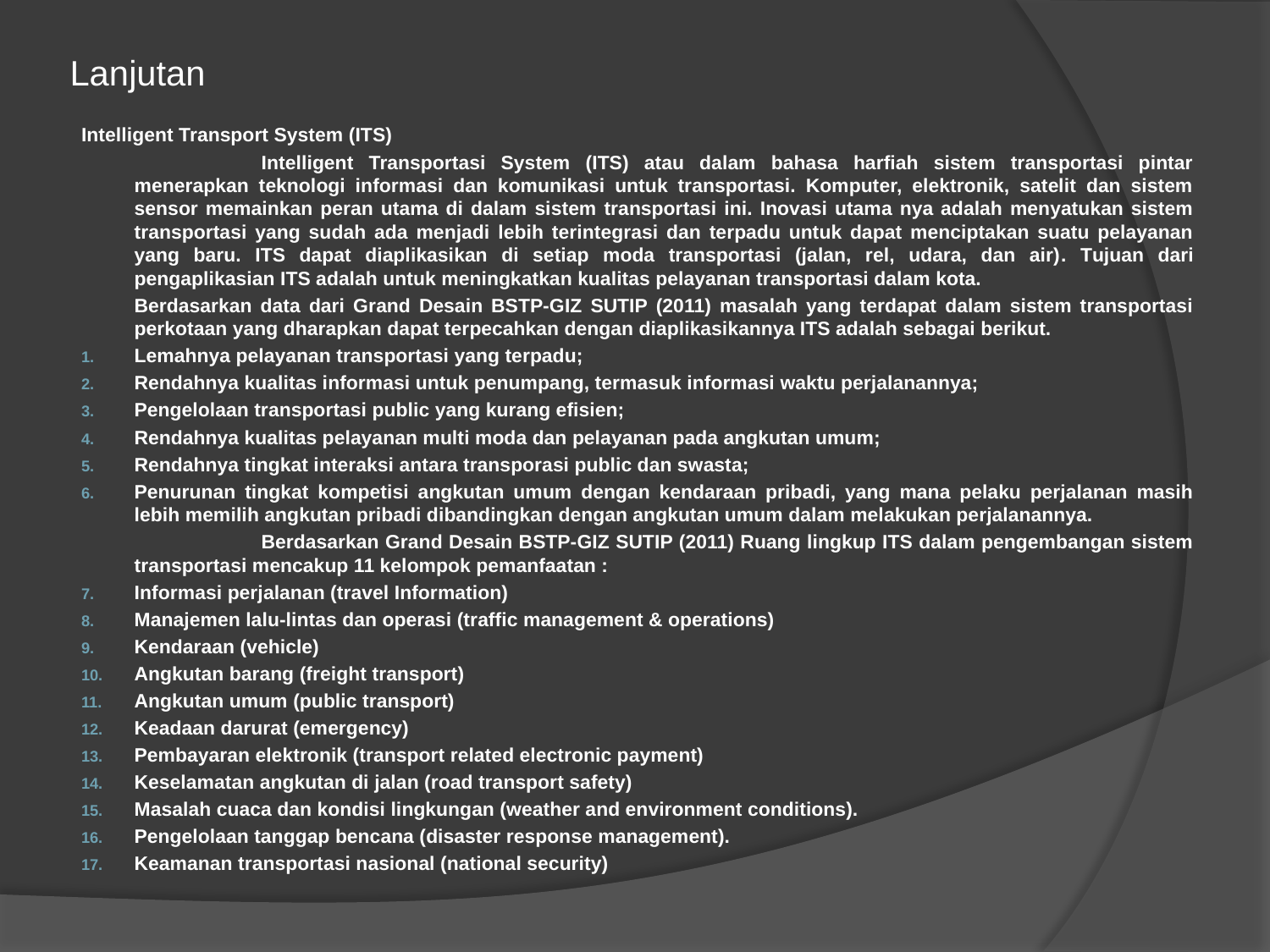

# Lanjutan
Intelligent Transport System (ITS)
		Intelligent Transportasi System (ITS) atau dalam bahasa harfiah sistem transportasi pintar menerapkan teknologi informasi dan komunikasi untuk transportasi. Komputer, elektronik, satelit dan sistem sensor memainkan peran utama di dalam sistem transportasi ini. Inovasi utama nya adalah menyatukan sistem transportasi yang sudah ada menjadi lebih terintegrasi dan terpadu untuk dapat menciptakan suatu pelayanan yang baru. ITS dapat diaplikasikan di setiap moda transportasi (jalan, rel, udara, dan air). Tujuan dari pengaplikasian ITS adalah untuk meningkatkan kualitas pelayanan transportasi dalam kota.
	Berdasarkan data dari Grand Desain BSTP-GIZ SUTIP (2011) masalah yang terdapat dalam sistem transportasi perkotaan yang dharapkan dapat terpecahkan dengan diaplikasikannya ITS adalah sebagai berikut.
Lemahnya pelayanan transportasi yang terpadu;
Rendahnya kualitas informasi untuk penumpang, termasuk informasi waktu perjalanannya;
Pengelolaan transportasi public yang kurang efisien;
Rendahnya kualitas pelayanan multi moda dan pelayanan pada angkutan umum;
Rendahnya tingkat interaksi antara transporasi public dan swasta;
Penurunan tingkat kompetisi angkutan umum dengan kendaraan pribadi, yang mana pelaku perjalanan masih lebih memilih angkutan pribadi dibandingkan dengan angkutan umum dalam melakukan perjalanannya.
		Berdasarkan Grand Desain BSTP-GIZ SUTIP (2011) Ruang lingkup ITS dalam pengembangan sistem transportasi mencakup 11 kelompok pemanfaatan :
Informasi perjalanan (travel Information)
Manajemen lalu-lintas dan operasi (traffic management & operations)
Kendaraan (vehicle)
Angkutan barang (freight transport)
Angkutan umum (public transport)
Keadaan darurat (emergency)
Pembayaran elektronik (transport related electronic payment)
Keselamatan angkutan di jalan (road transport safety)
Masalah cuaca dan kondisi lingkungan (weather and environment conditions).
Pengelolaan tanggap bencana (disaster response management).
Keamanan transportasi nasional (national security)